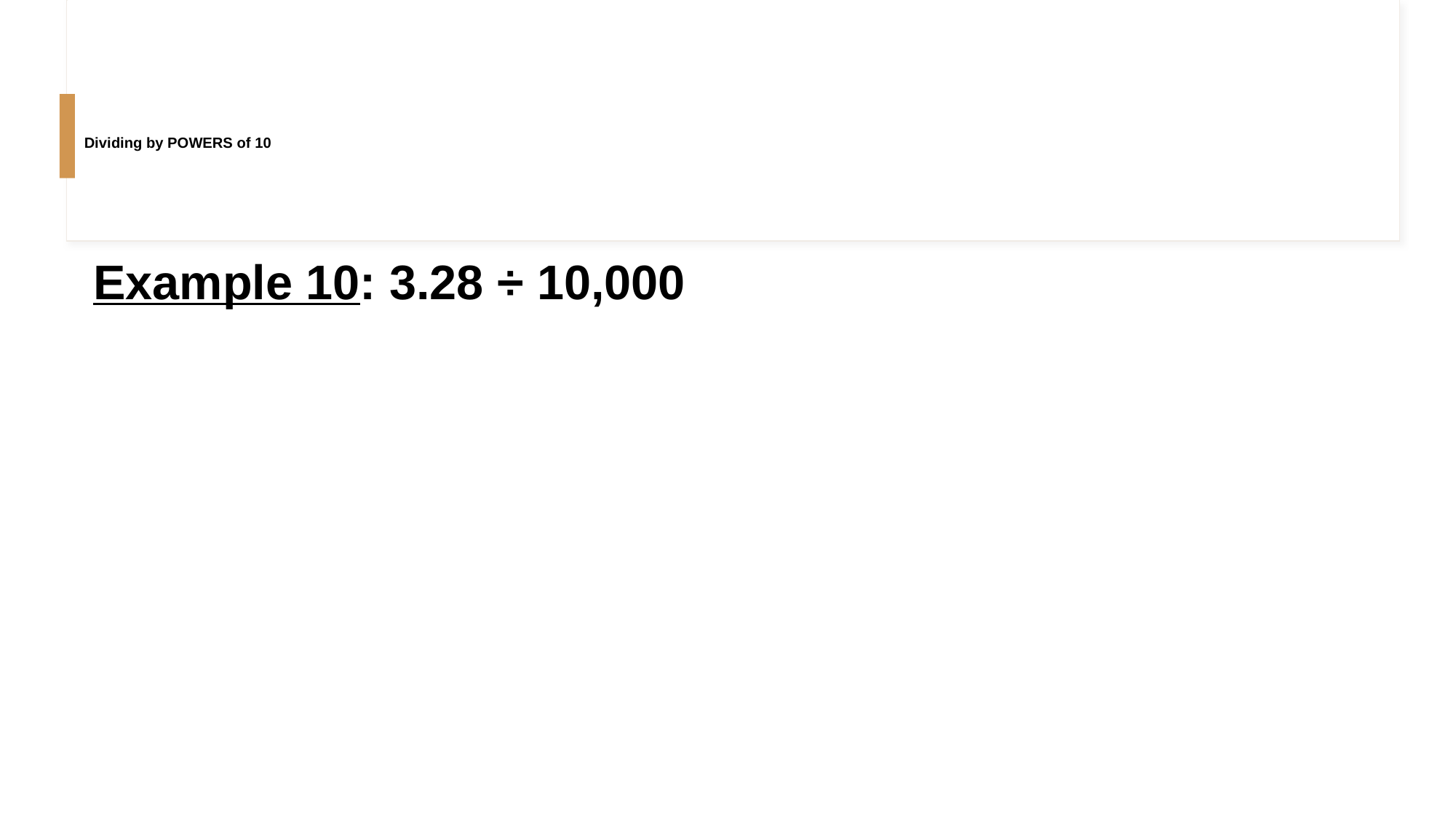

# Dividing by POWERS of 10
Example 10: 3.28 ÷ 10,000